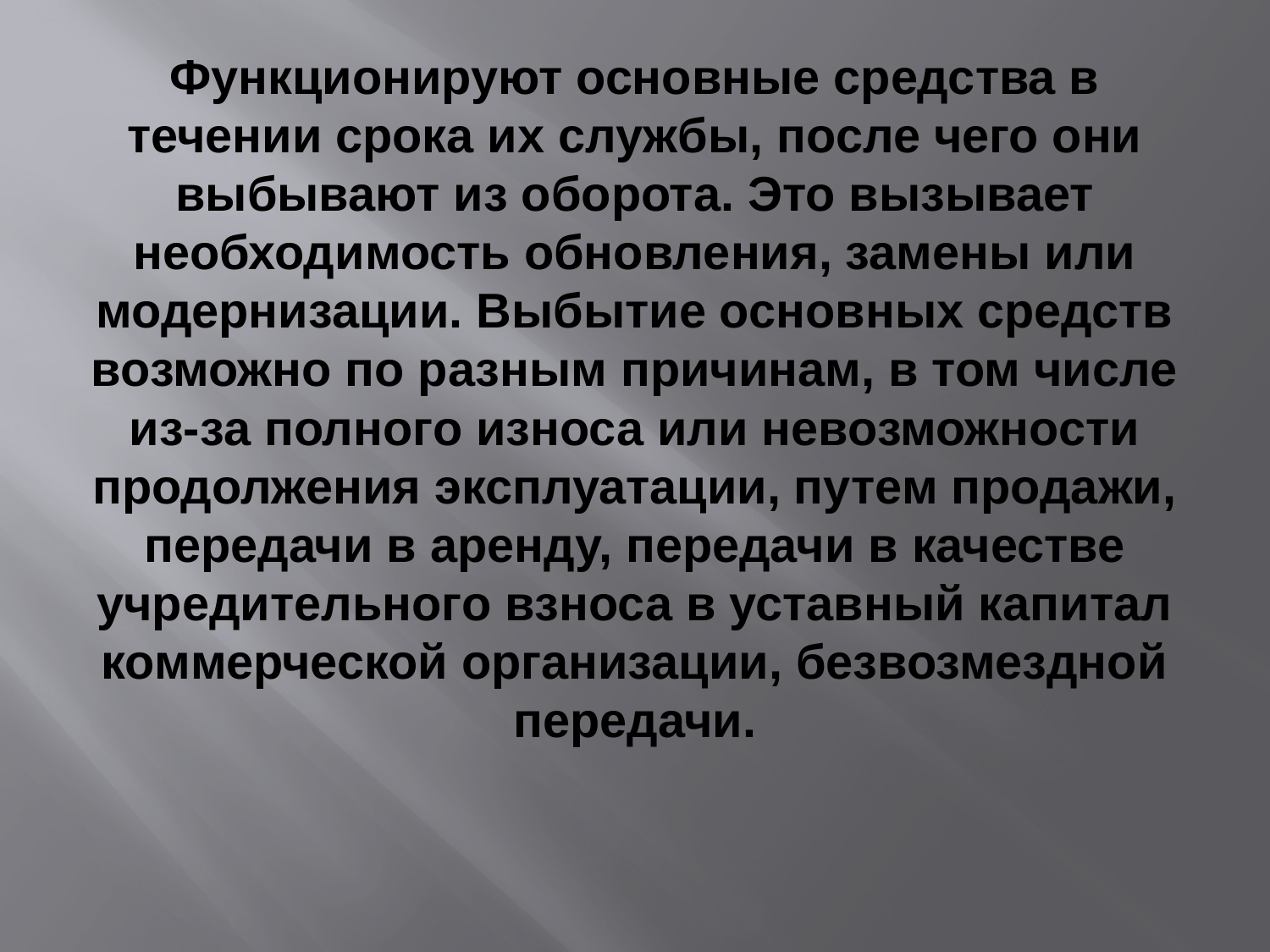

# Функционируют основные средства в течении срока их службы, после чего они выбывают из оборота. Это вызывает необходимость обновления, замены или модернизации. Выбытие основных средств возможно по разным причинам, в том числе из-за полного износа или невозможности продолжения эксплуатации, путем продажи, передачи в аренду, передачи в качестве учредительного взноса в уставный капитал коммерческой организации, безвозмездной передачи.